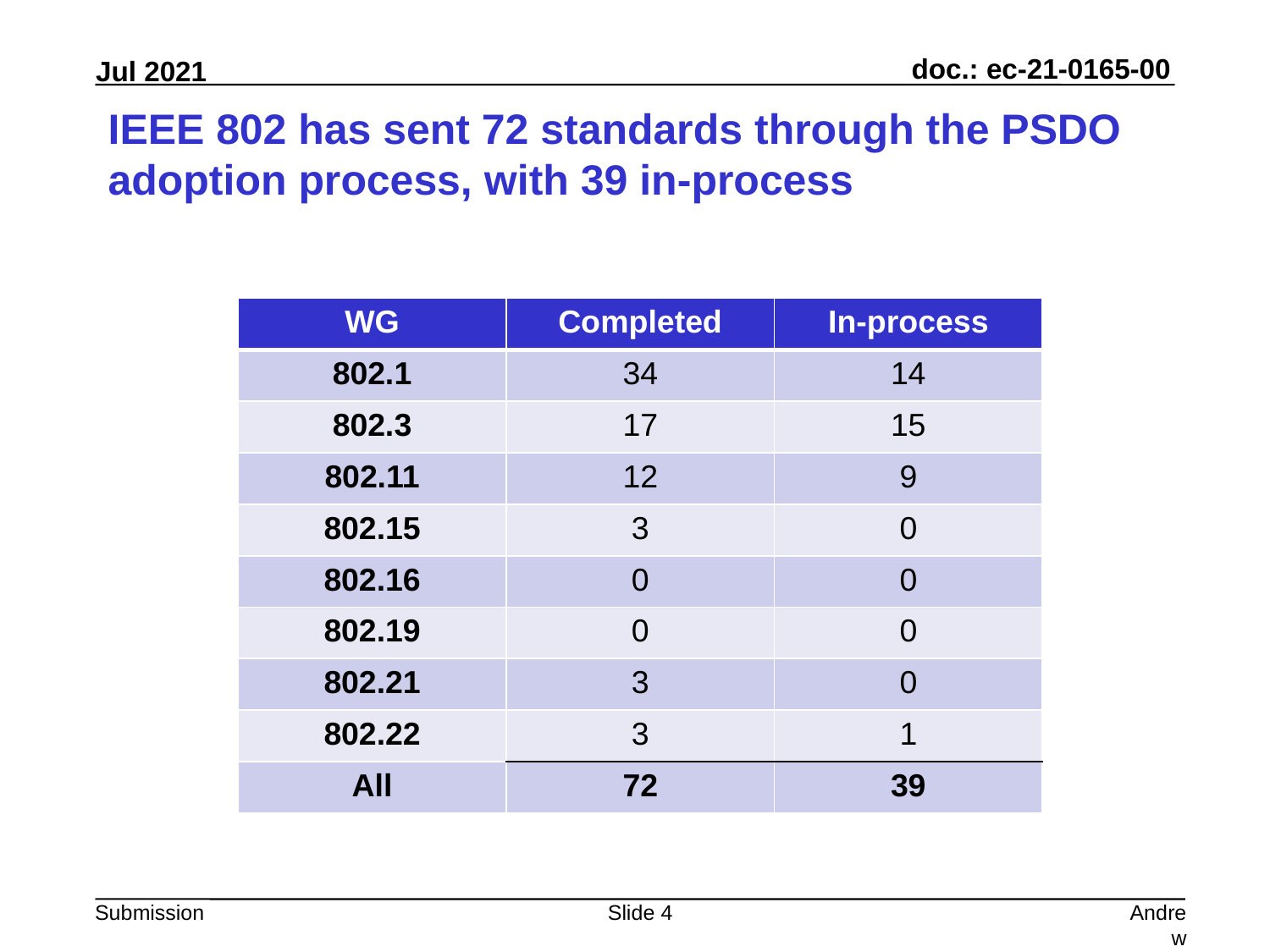

# IEEE 802 has sent 72 standards through the PSDO adoption process, with 39 in-process
| WG | Completed | In-process |
| --- | --- | --- |
| 802.1 | 34 | 14 |
| 802.3 | 17 | 15 |
| 802.11 | 12 | 9 |
| 802.15 | 3 | 0 |
| 802.16 | 0 | 0 |
| 802.19 | 0 | 0 |
| 802.21 | 3 | 0 |
| 802.22 | 3 | 1 |
| All | 72 | 39 |
Slide 4
Andrew Myles, Cisco